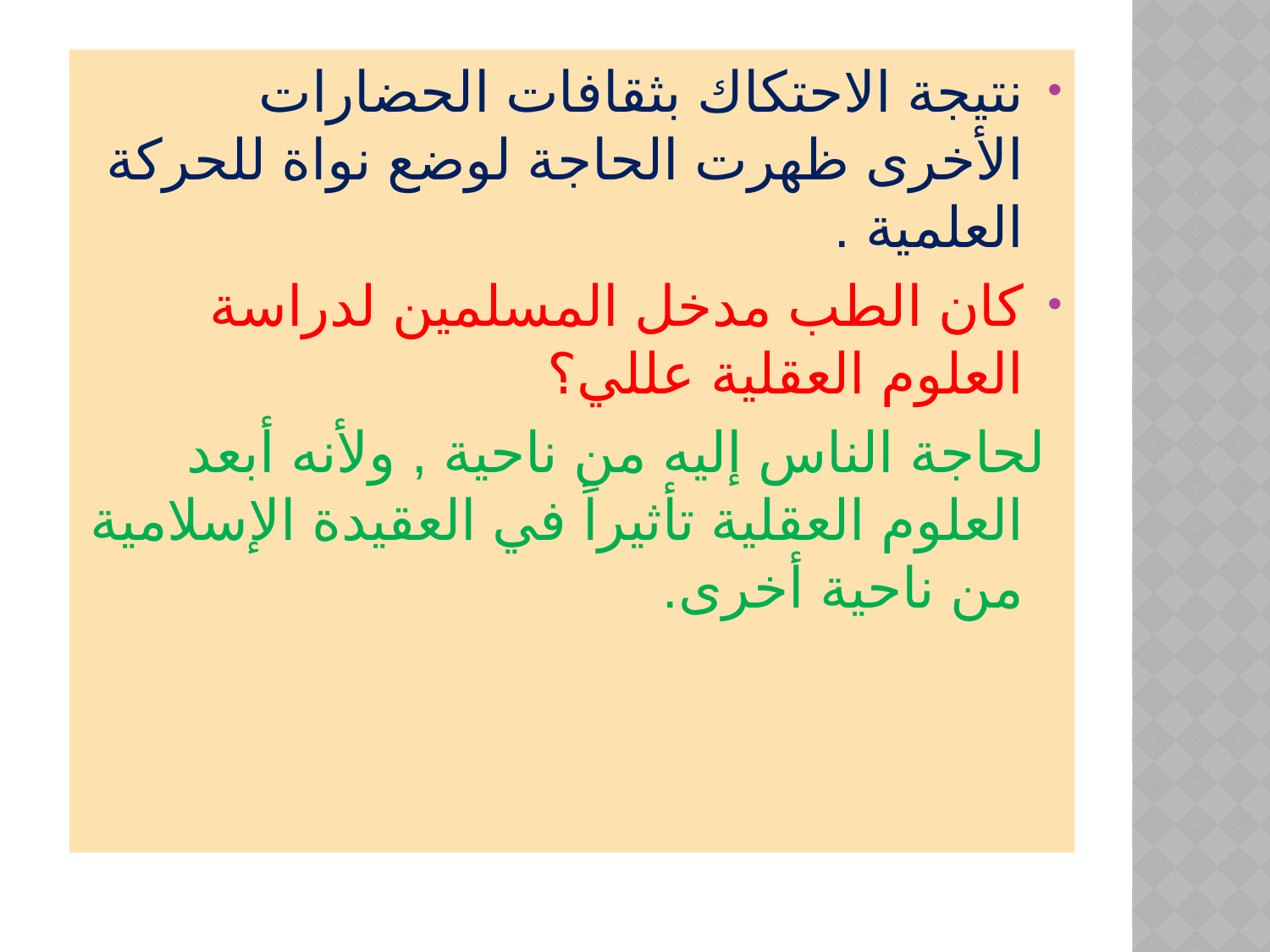

نتيجة الاحتكاك بثقافات الحضارات  الأخرى ظهرت الحاجة لوضع نواة للحركة العلمية .
كان الطب مدخل المسلمين لدراسة العلوم العقلية عللي؟
 لحاجة الناس إليه من ناحية , ولأنه أبعد العلوم العقلية تأثيراً في العقيدة الإسلامية من ناحية أخرى.